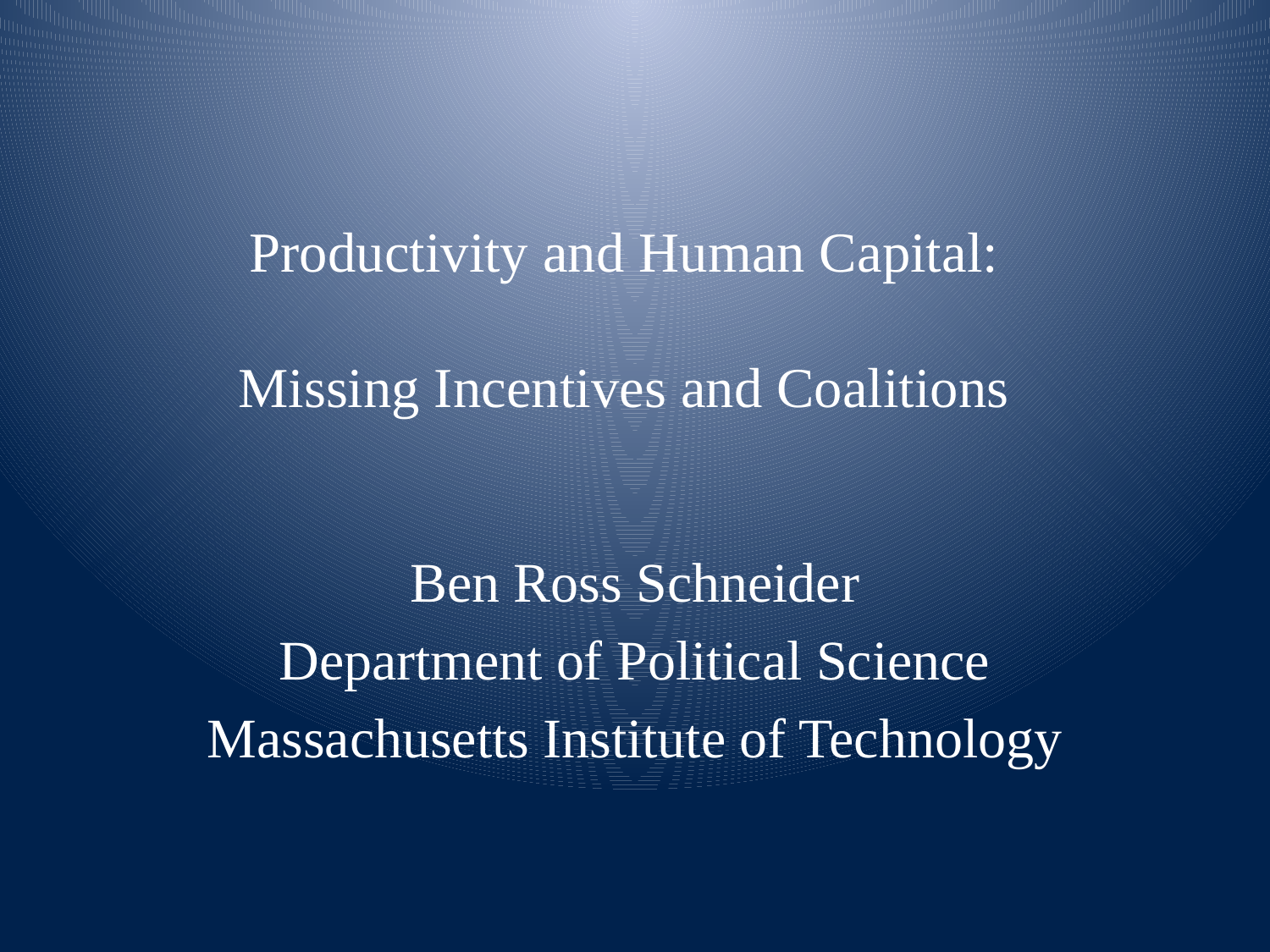

# Productivity and Human Capital: Missing Incentives and Coalitions
Ben Ross Schneider
Department of Political Science
Massachusetts Institute of Technology